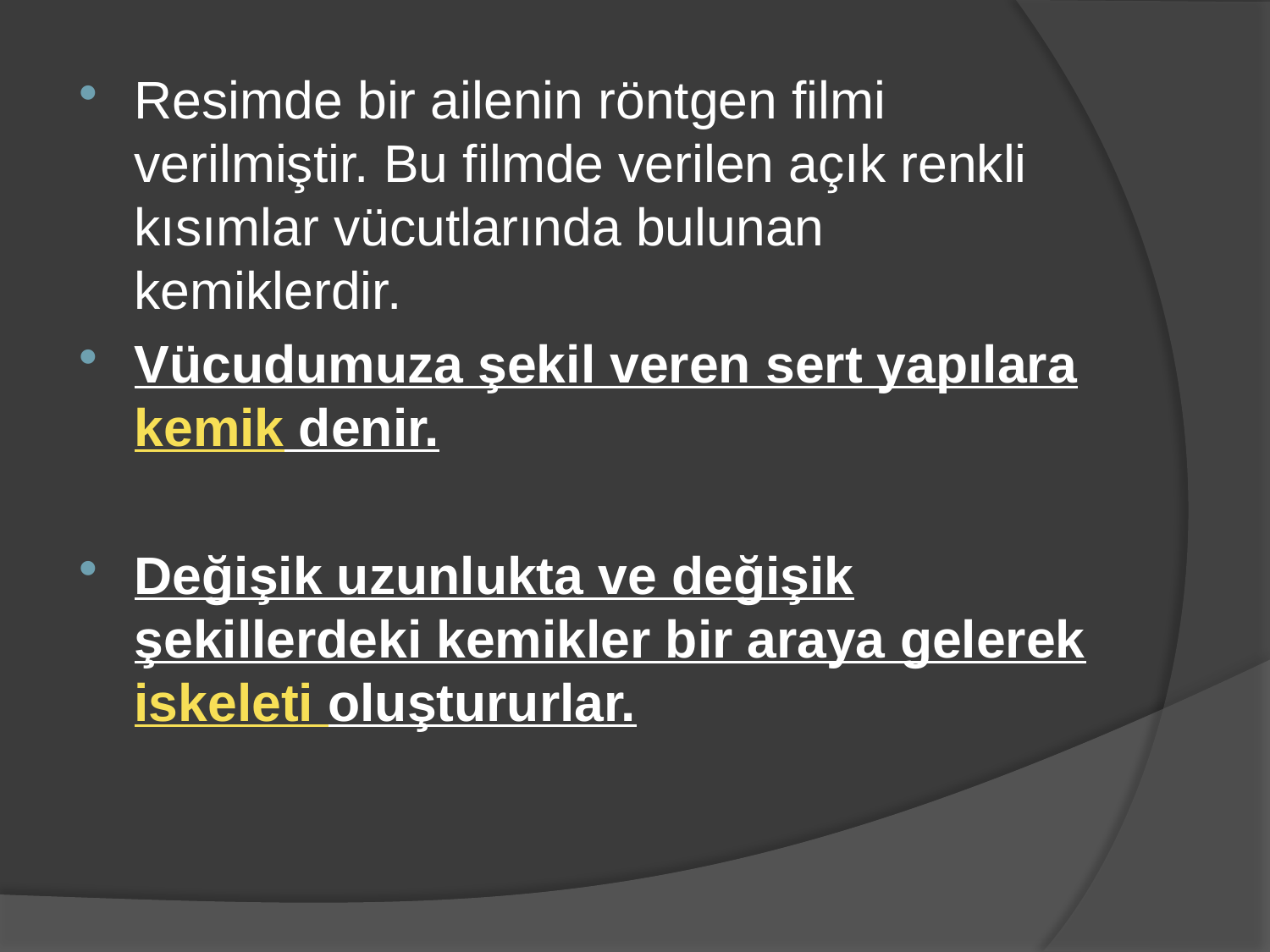

Resimde bir ailenin röntgen filmi verilmiştir. Bu filmde verilen açık renkli kısımlar vücutlarında bulunan kemiklerdir.
Vücudumuza şekil veren sert yapılara kemik denir.

Değişik uzunlukta ve değişik şekillerdeki kemikler bir araya gelerek iskeleti oluştururlar.